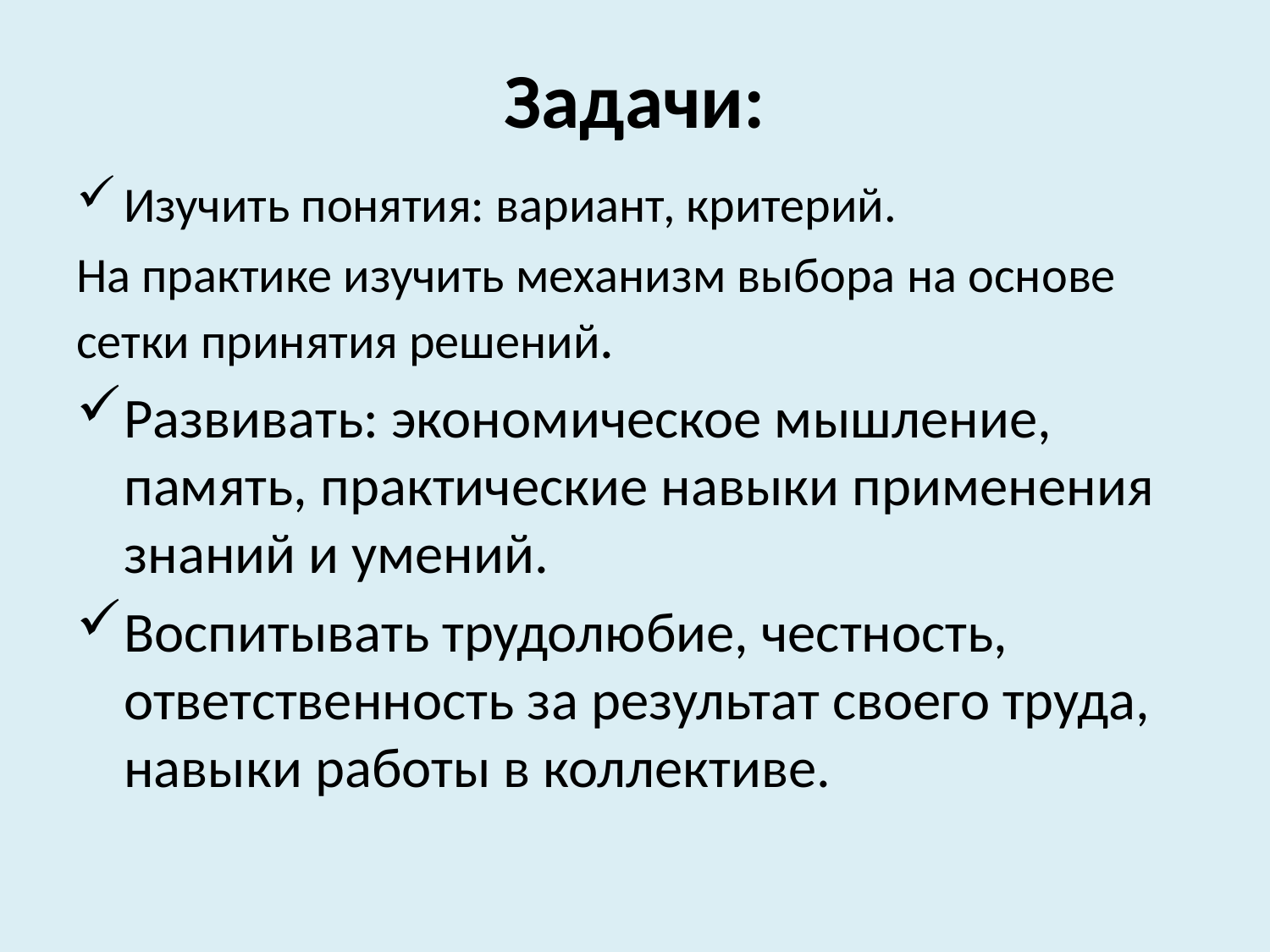

# Задачи:
Изучить понятия: вариант, критерий.
На практике изучить механизм выбора на основе сетки принятия решений.
Развивать: экономическое мышление, память, практические навыки применения знаний и умений.
Воспитывать трудолюбие, честность, ответственность за результат своего труда, навыки работы в коллективе.